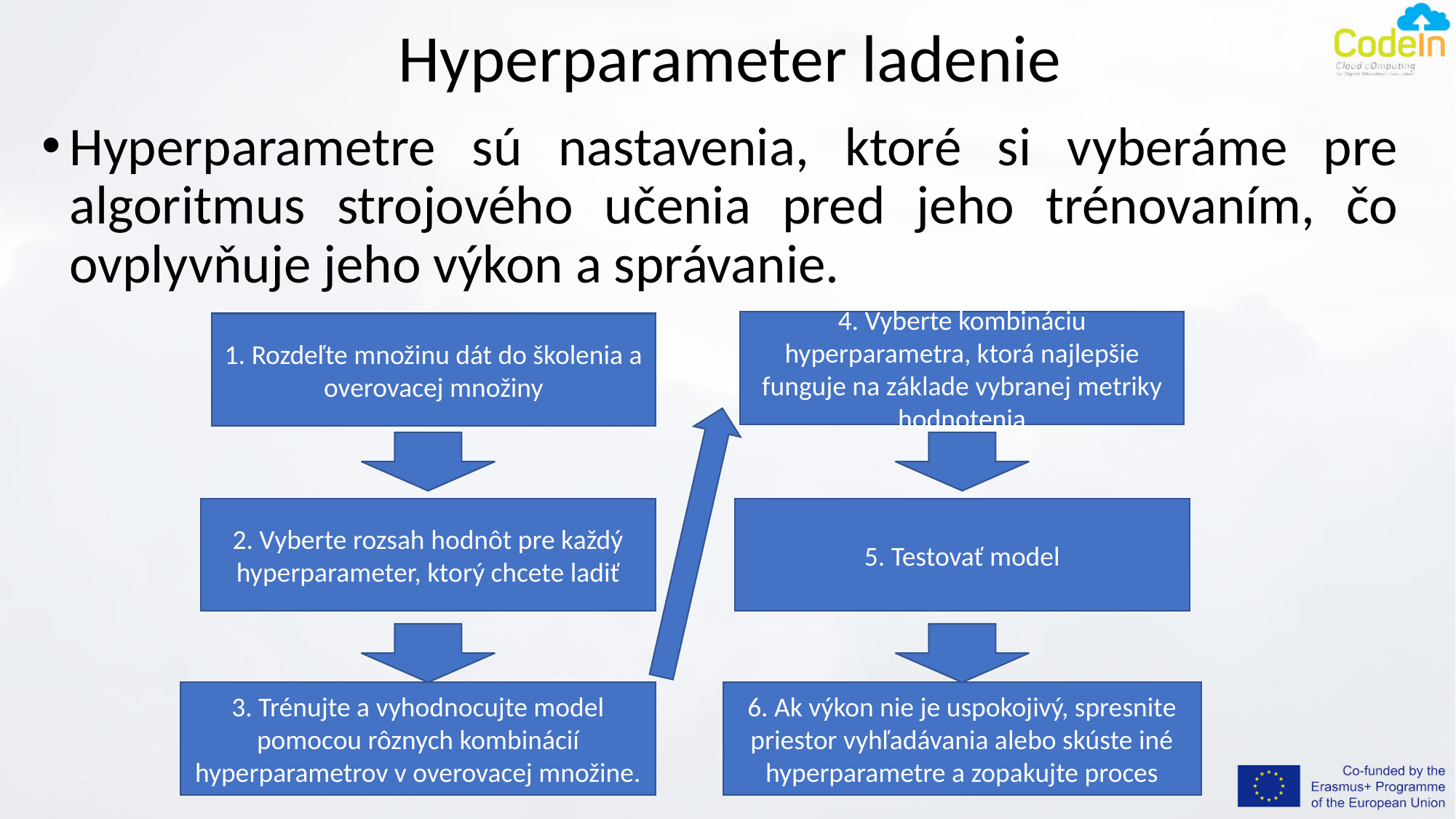

# Hyperparameter ladenie
Hyperparametre sú nastavenia, ktoré si vyberáme pre algoritmus strojového učenia pred jeho trénovaním, čo ovplyvňuje jeho výkon a správanie.

4. Vyberte kombináciu hyperparametra, ktorá najlepšie funguje na základe vybranej metriky hodnotenia
1. Rozdeľte množinu dát do školenia a overovacej množiny

2. Vyberte rozsah hodnôt pre každý hyperparameter, ktorý chcete ladiť
5. Testovať model

3. Trénujte a vyhodnocujte model pomocou rôznych kombinácií hyperparametrov v overovacej množine.
6. Ak výkon nie je uspokojivý, spresnite priestor vyhľadávania alebo skúste iné hyperparametre a zopakujte proces